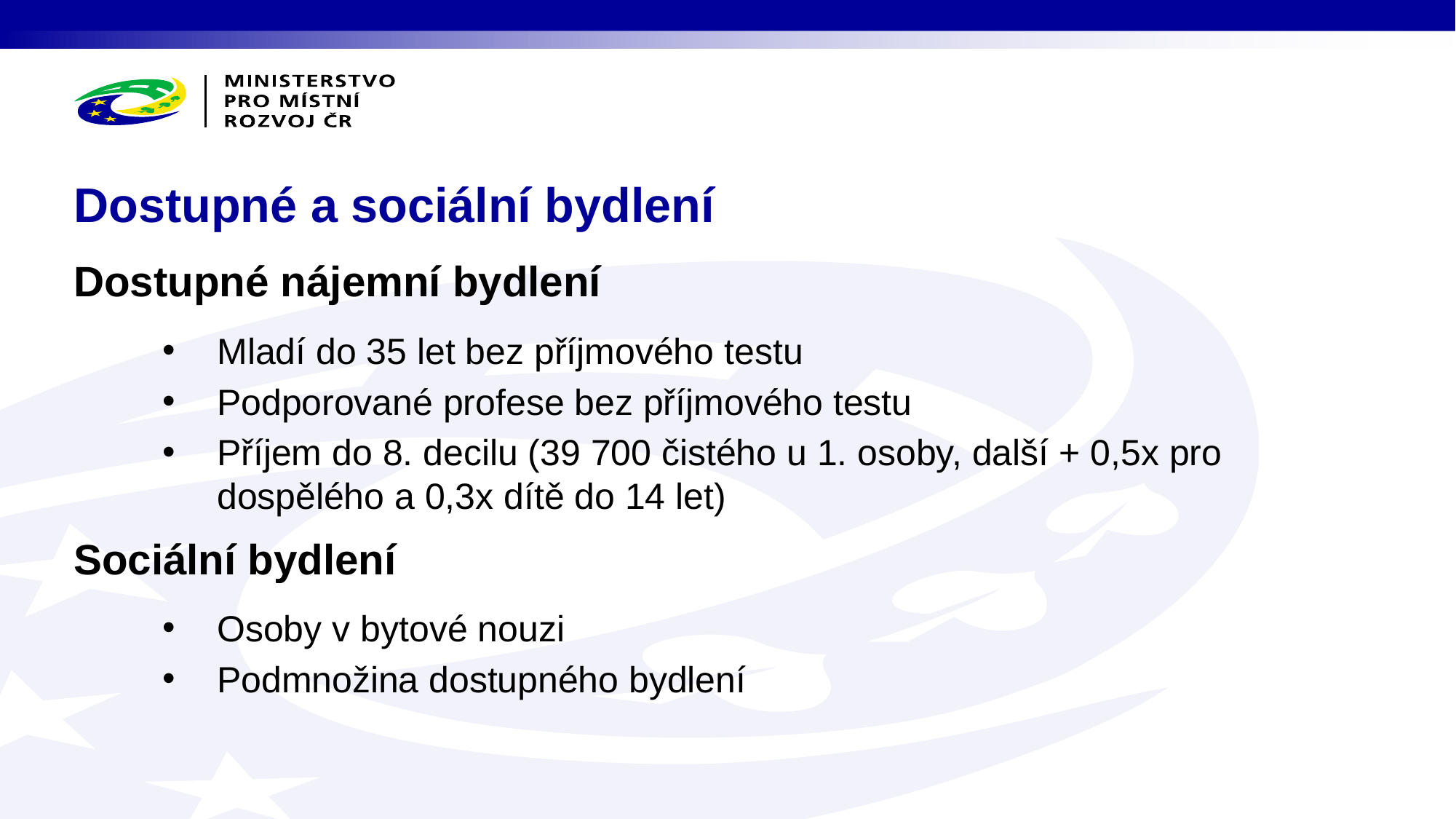

# Dostupné a sociální bydlení
Dostupné nájemní bydlení
Mladí do 35 let bez příjmového testu
Podporované profese bez příjmového testu
Příjem do 8. decilu (39 700 čistého u 1. osoby, další + 0,5x pro dospělého a 0,3x dítě do 14 let)
Sociální bydlení
Osoby v bytové nouzi
Podmnožina dostupného bydlení